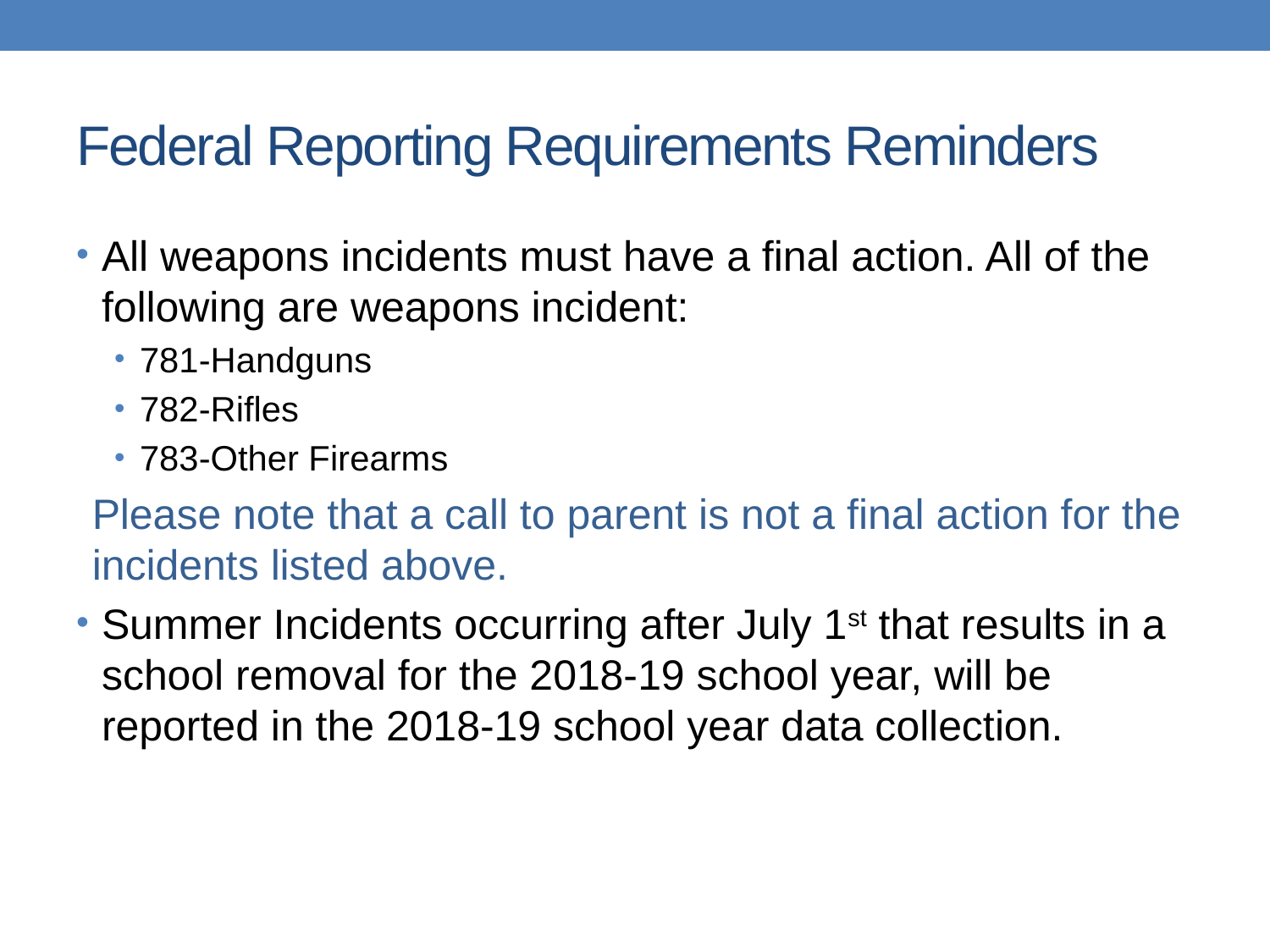

# Federal Reporting Requirements Reminders
All weapons incidents must have a final action. All of the following are weapons incident:
781-Handguns
782-Rifles
783-Other Firearms
Please note that a call to parent is not a final action for the incidents listed above.
Summer Incidents occurring after July 1st that results in a school removal for the 2018-19 school year, will be reported in the 2018-19 school year data collection.